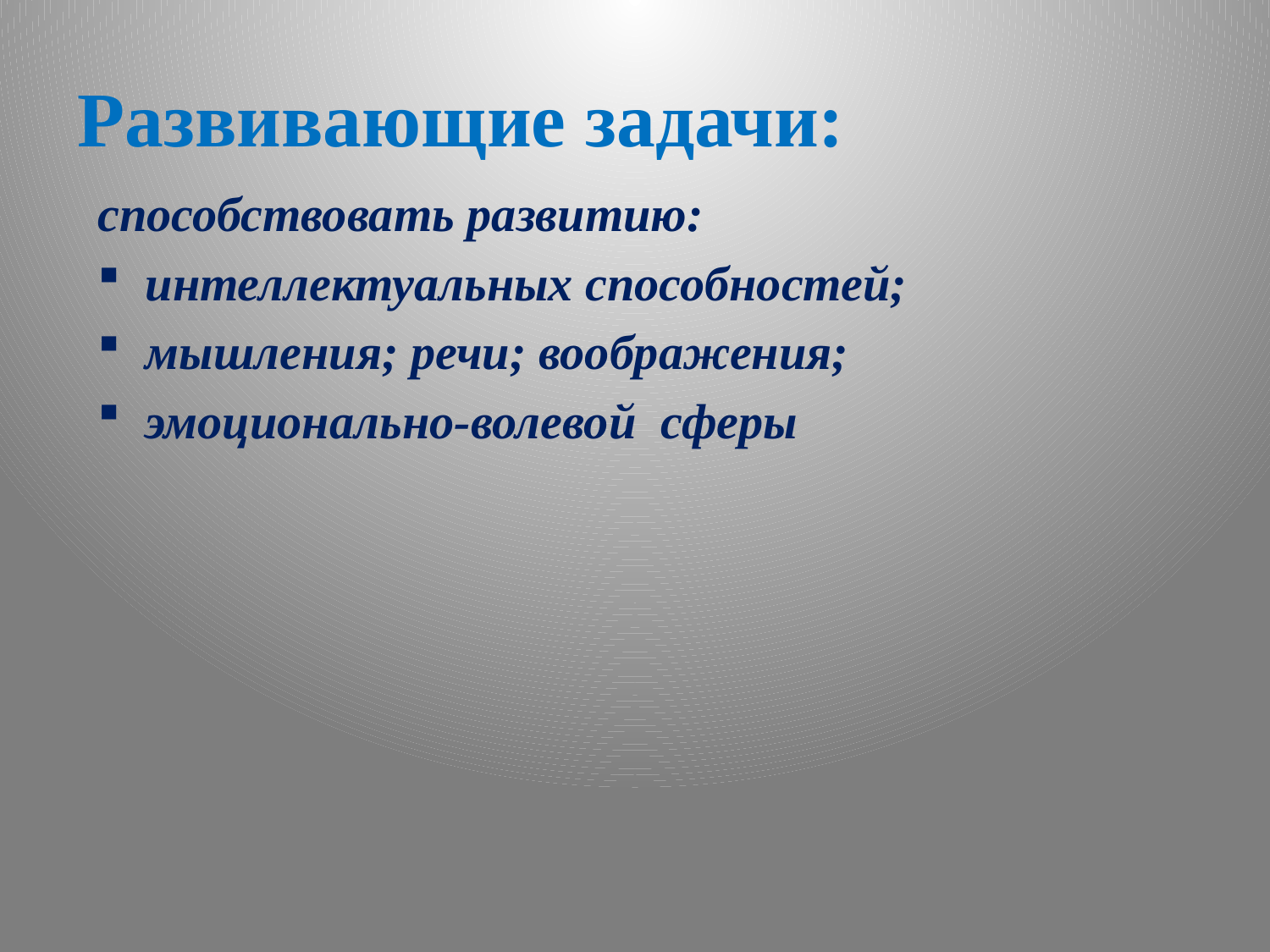

# Развивающие задачи:
способствовать развитию:
интеллектуальных способностей;
мышления; речи; воображения;
эмоционально-волевой  сферы